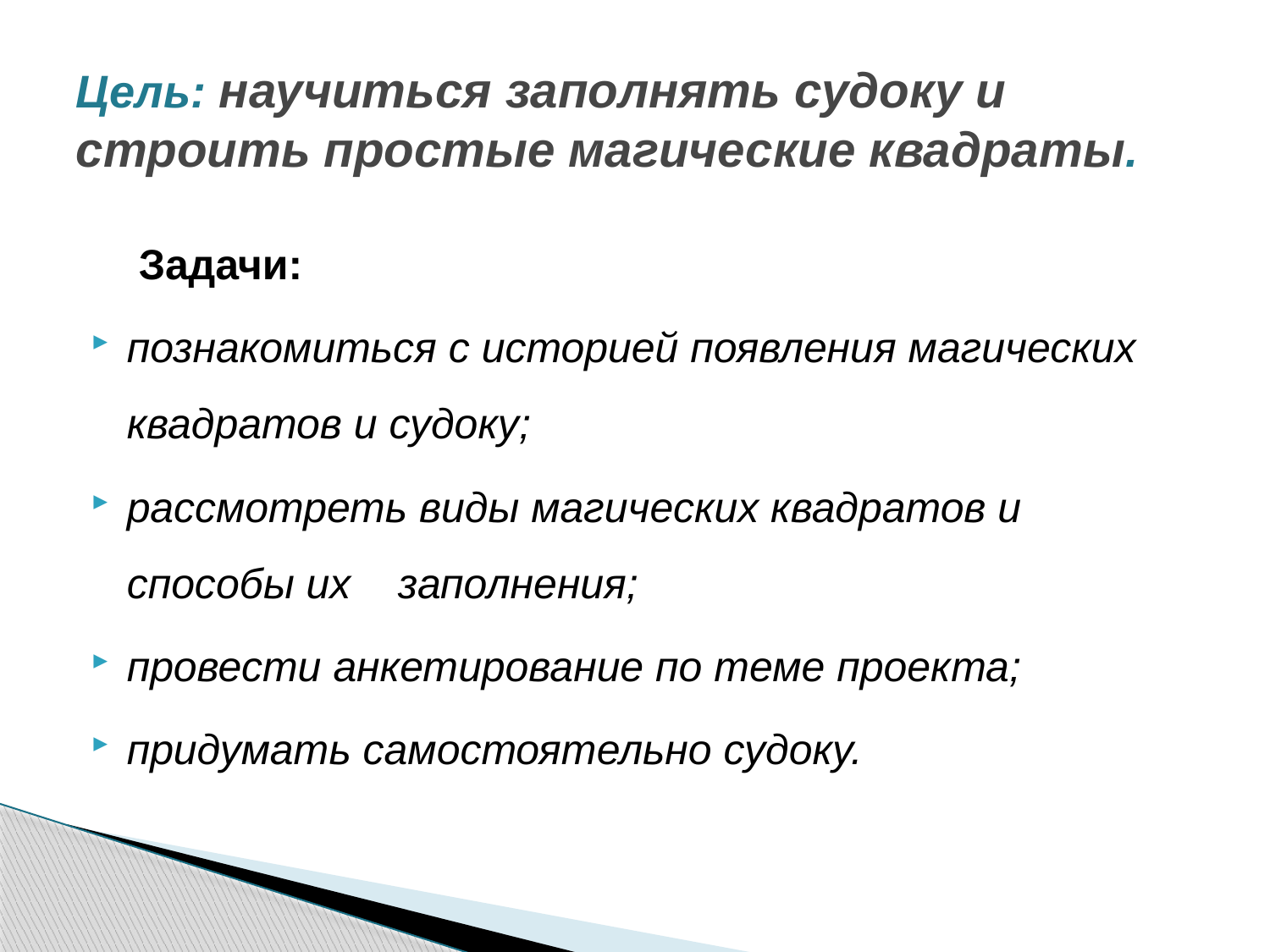

# Цель: научиться заполнять судоку и строить простые магические квадраты.
    Задачи:
познакомиться с историей появления магических квадратов и судоку;
рассмотреть виды магических квадратов и способы их    заполнения;
провести анкетирование по теме проекта;
придумать самостоятельно судоку.